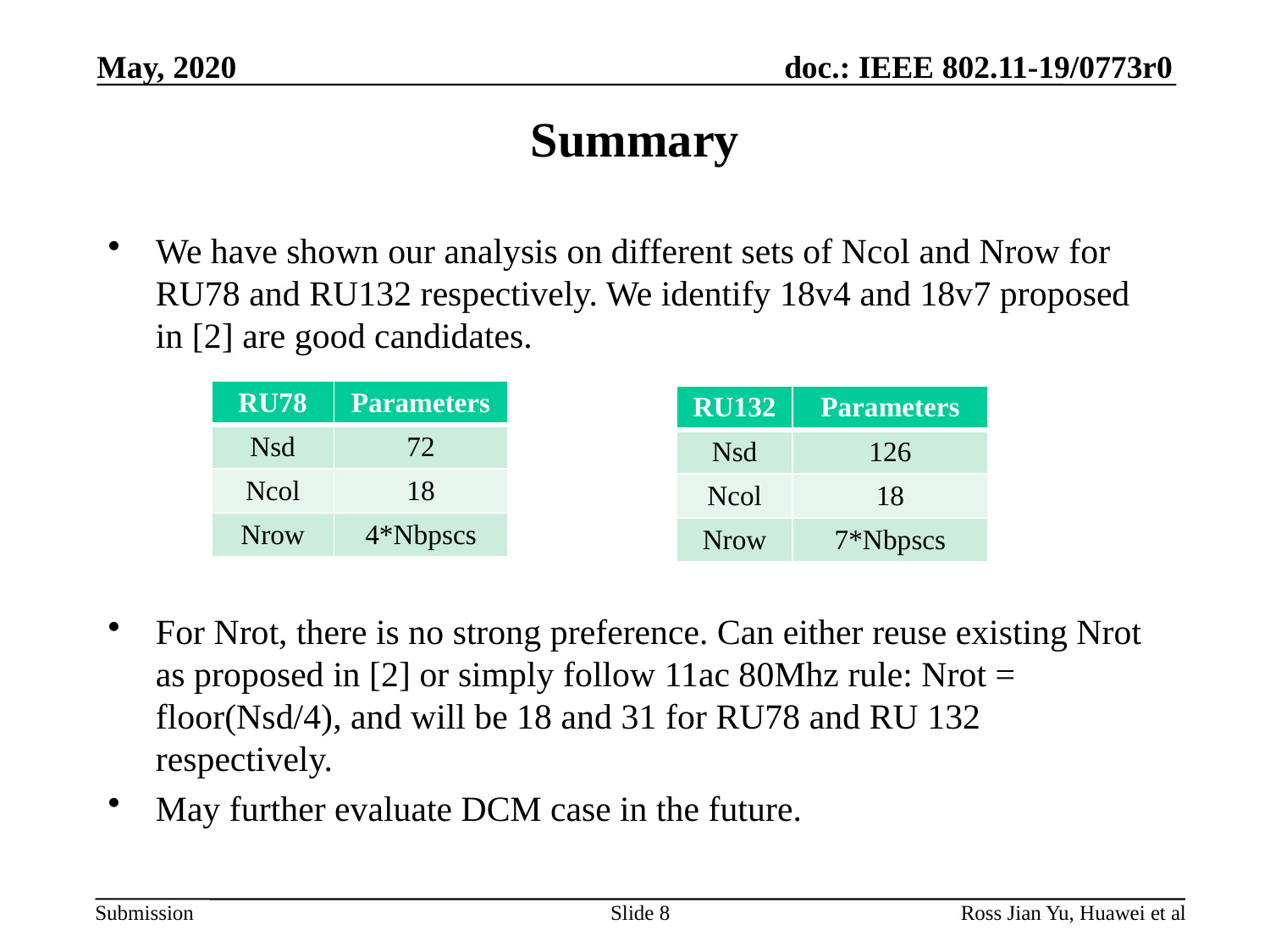

May, 2020
# Summary
We have shown our analysis on different sets of Ncol and Nrow for RU78 and RU132 respectively. We identify 18v4 and 18v7 proposed in [2] are good candidates.

For Nrot, there is no strong preference. Can either reuse existing Nrot as proposed in [2] or simply follow 11ac 80Mhz rule: Nrot = floor(Nsd/4), and will be 18 and 31 for RU78 and RU 132 respectively.
May further evaluate DCM case in the future.
| RU78 | Parameters |
| --- | --- |
| Nsd | 72 |
| Ncol | 18 |
| Nrow | 4\*Nbpscs |
| RU132 | Parameters |
| --- | --- |
| Nsd | 126 |
| Ncol | 18 |
| Nrow | 7\*Nbpscs |
Slide 8
Ross Jian Yu, Huawei et al